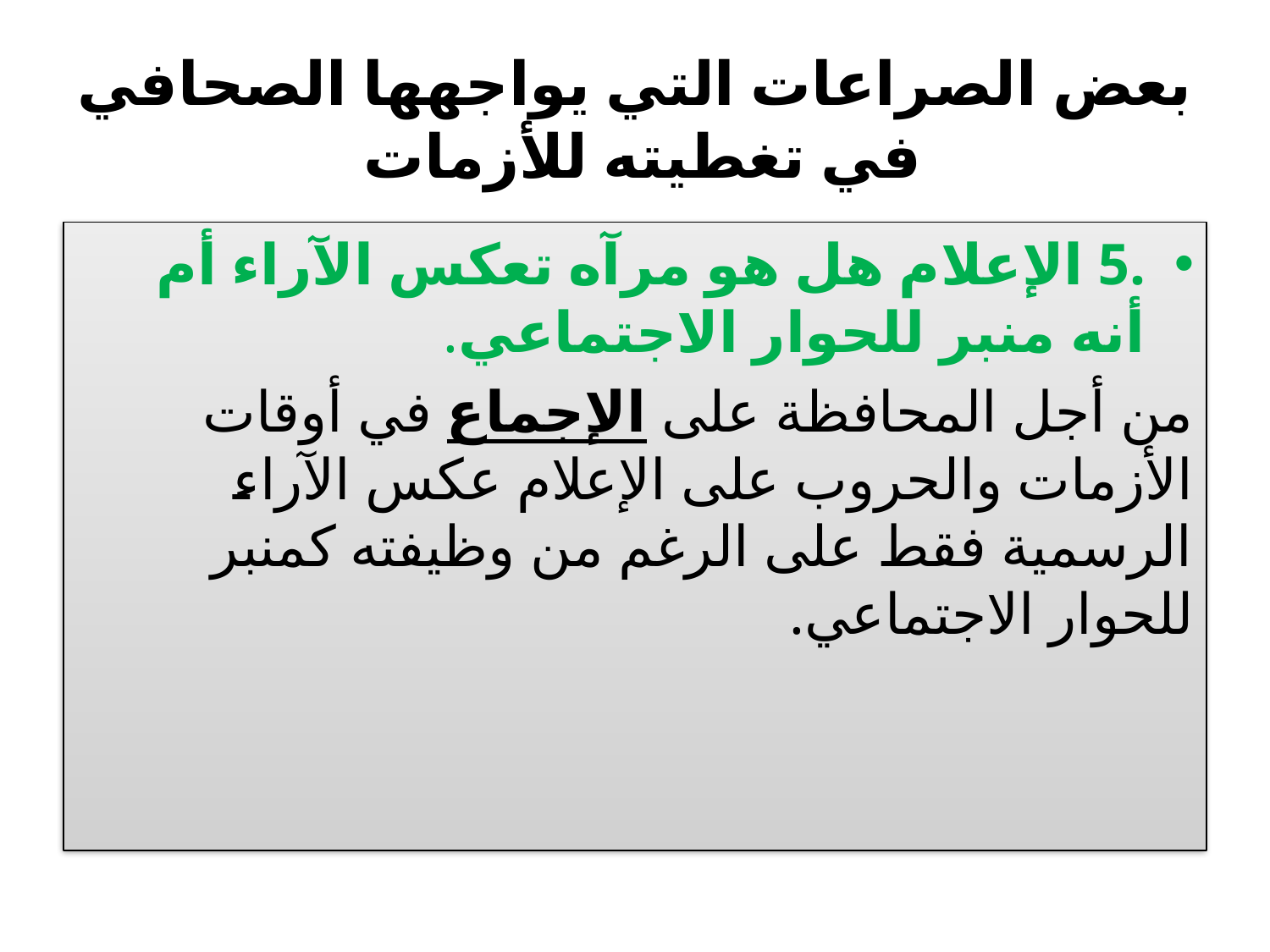

# بعض الصراعات التي يواجهها الصحافي في تغطيته للأزمات
.5 الإعلام هل هو مرآه تعكس الآراء أم أنه منبر للحوار الاجتماعي.
من أجل المحافظة على الإجماع في أوقات الأزمات والحروب على الإعلام عكس الآراء الرسمية فقط على الرغم من وظيفته كمنبر للحوار الاجتماعي.